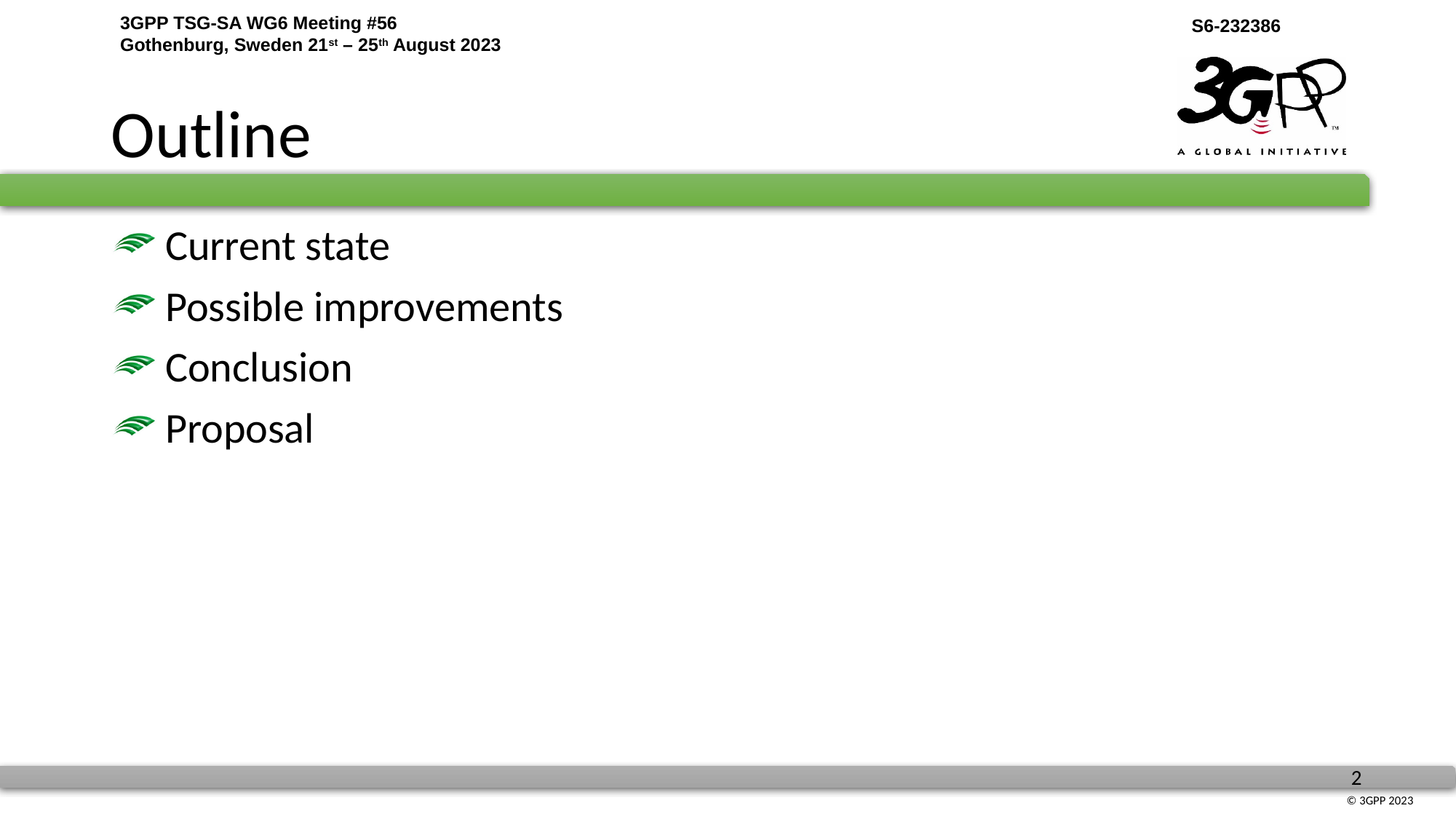

# Outline
 Current state
 Possible improvements
 Conclusion
 Proposal